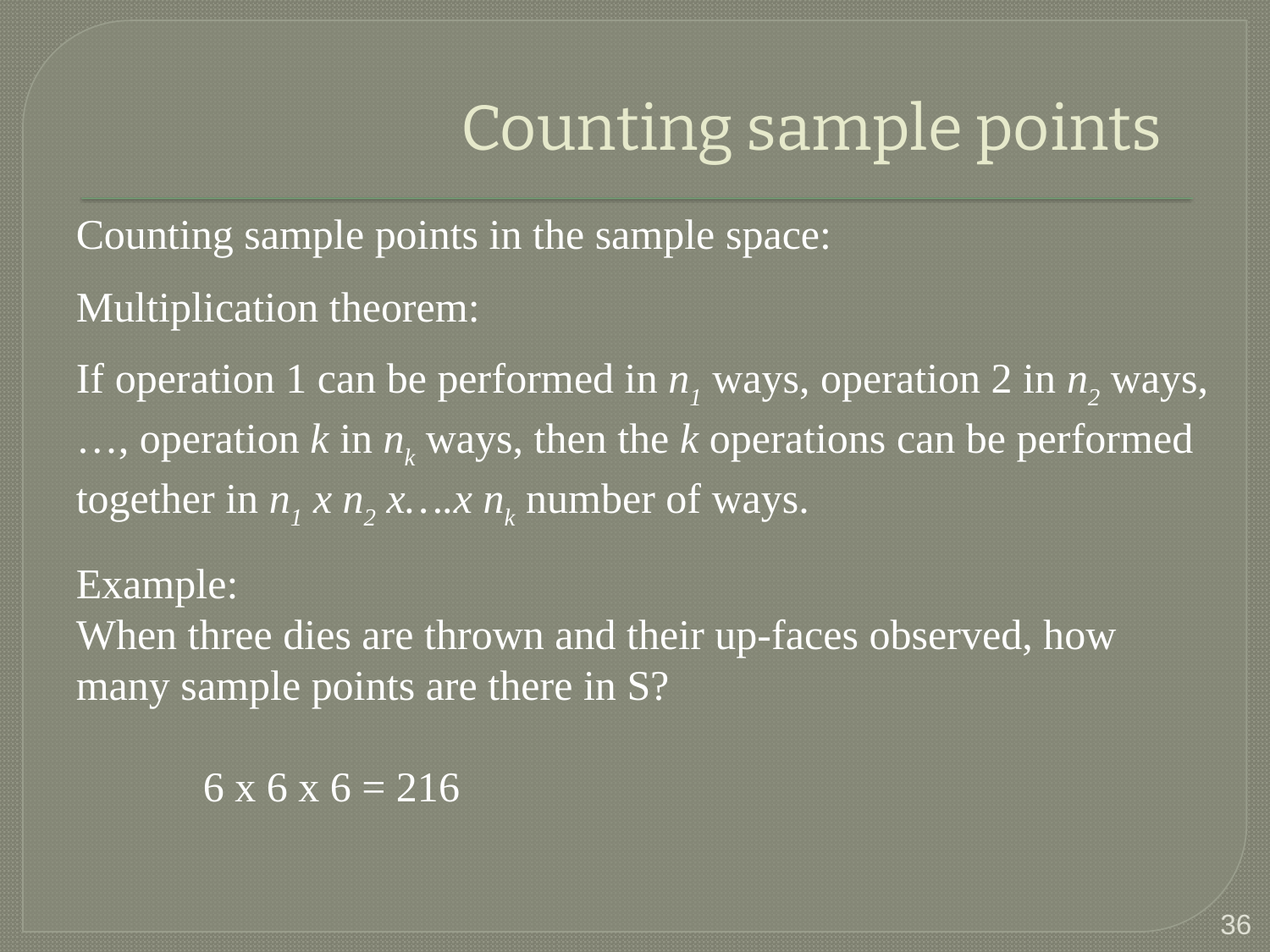

# Counting sample points
Counting sample points in the sample space:
Multiplication theorem:
If operation 1 can be performed in n1 ways, operation 2 in n2 ways, …, operation k in nk ways, then the k operations can be performed together in n1 x n2 x….x nk number of ways.

Example:
When three dies are thrown and their up-faces observed, how many sample points are there in S?

	6 x 6 x 6 = 216
36